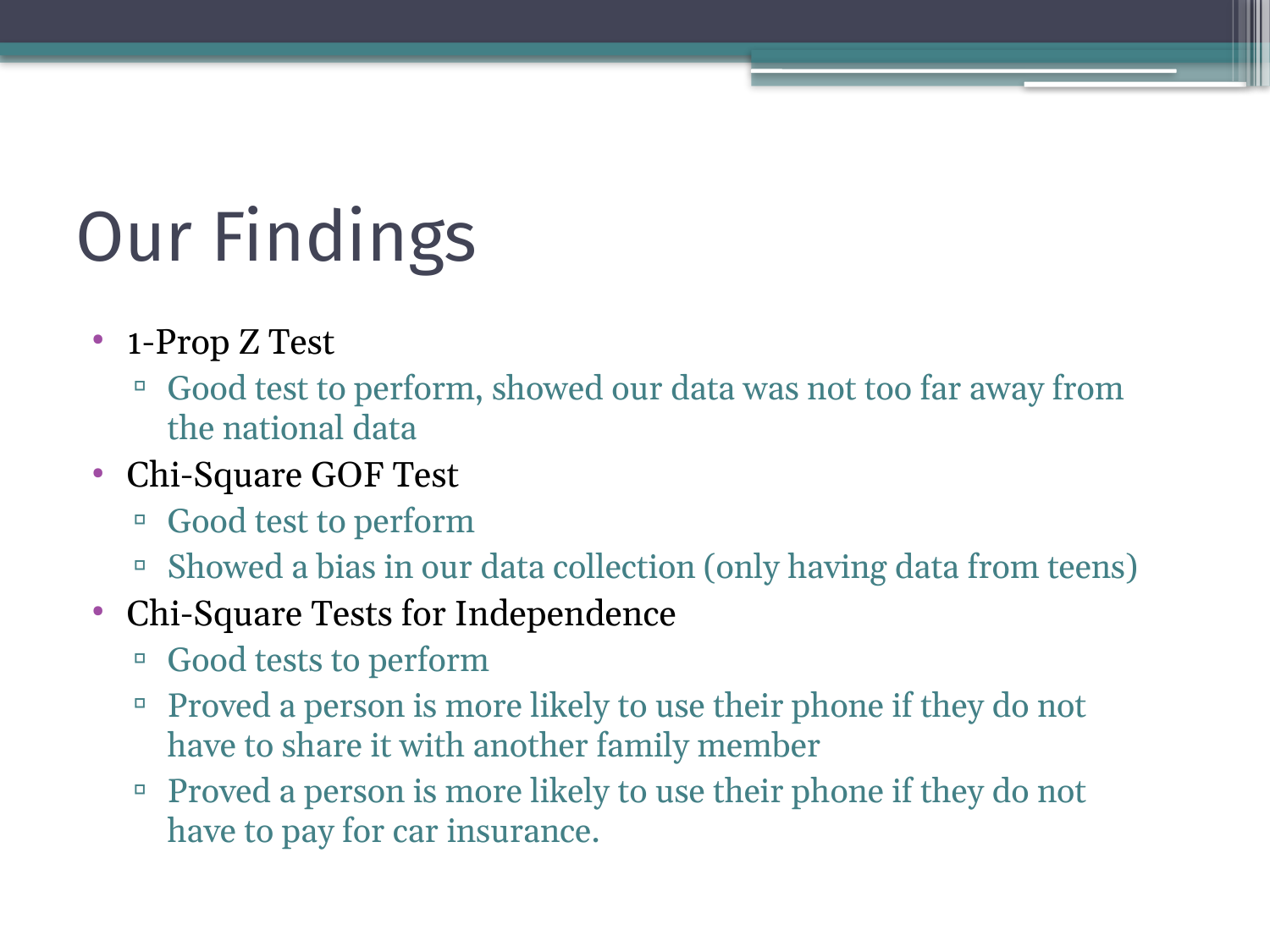

# Our Findings
1-Prop Z Test
Good test to perform, showed our data was not too far away from the national data
Chi-Square GOF Test
Good test to perform
Showed a bias in our data collection (only having data from teens)
Chi-Square Tests for Independence
Good tests to perform
Proved a person is more likely to use their phone if they do not have to share it with another family member
Proved a person is more likely to use their phone if they do not have to pay for car insurance.